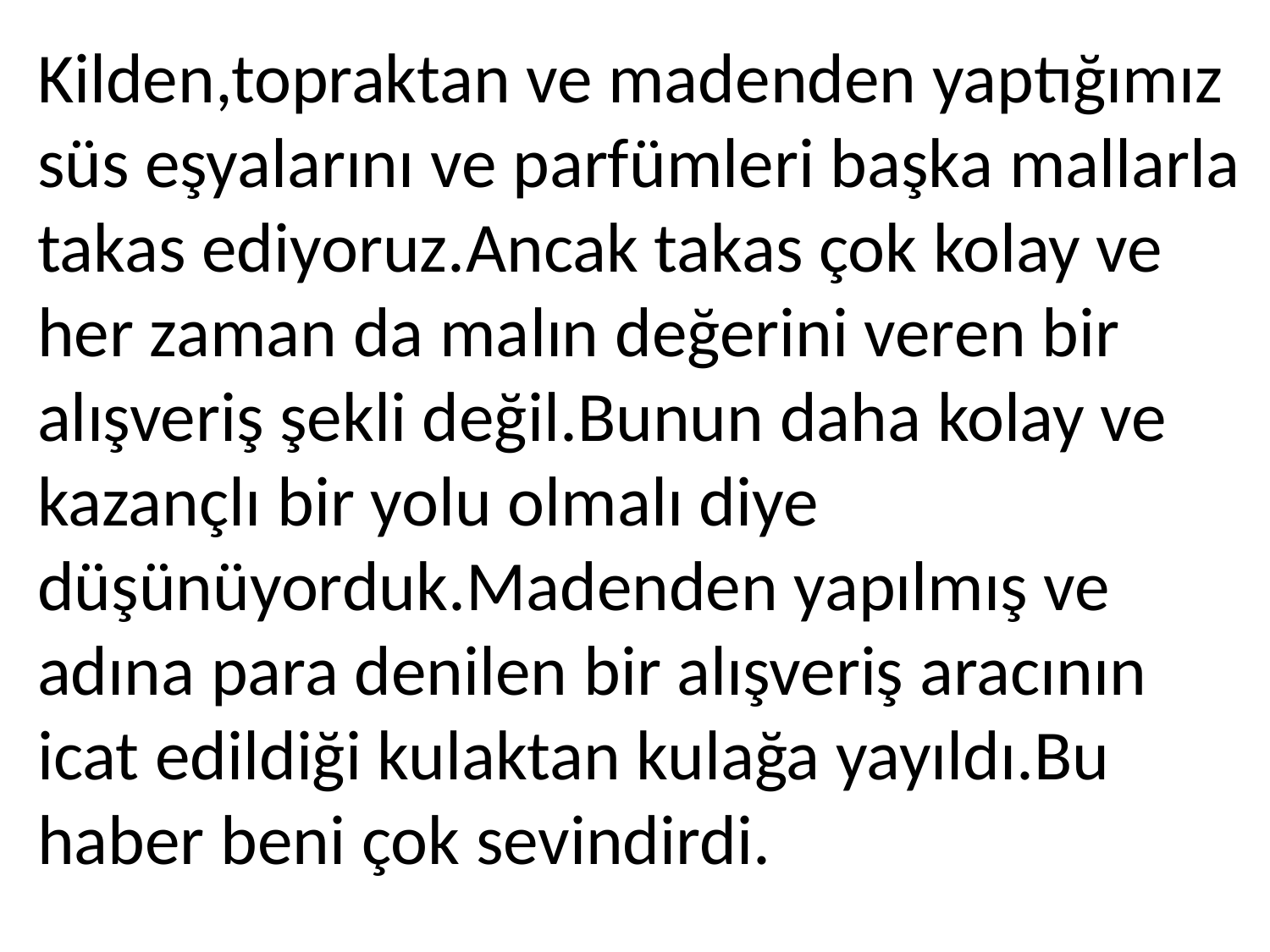

Kilden,topraktan ve madenden yaptığımız süs eşyalarını ve parfümleri başka mallarla takas ediyoruz.Ancak takas çok kolay ve her zaman da malın değerini veren bir alışveriş şekli değil.Bunun daha kolay ve kazançlı bir yolu olmalı diye düşünüyorduk.Madenden yapılmış ve adına para denilen bir alışveriş aracının icat edildiği kulaktan kulağa yayıldı.Bu haber beni çok sevindirdi.